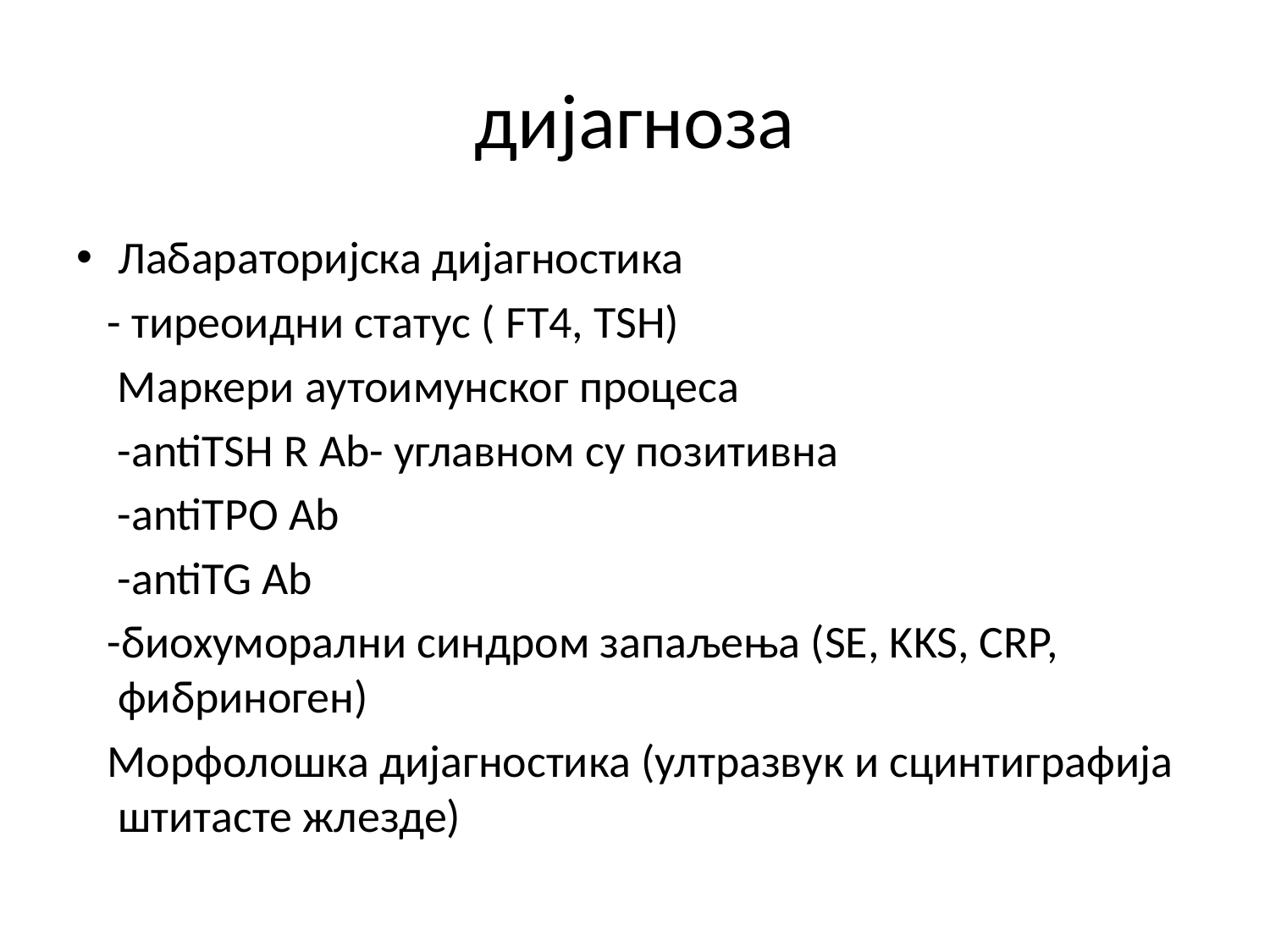

# дијагноза
Лабараторијска дијагностика
   - тиреоидни статус ( FT4, TSH)
    Маркери аутоимунског процеса
    -antiTSH R Ab- углавном су позитивна
    -antiTPO Ab
    -antiTG Ab
   -биохуморални синдром запаљења (SE, KKS, CRP, фибриноген)
   Морфолошка дијагностика (ултразвук и сцинтиграфија штитасте жлезде)